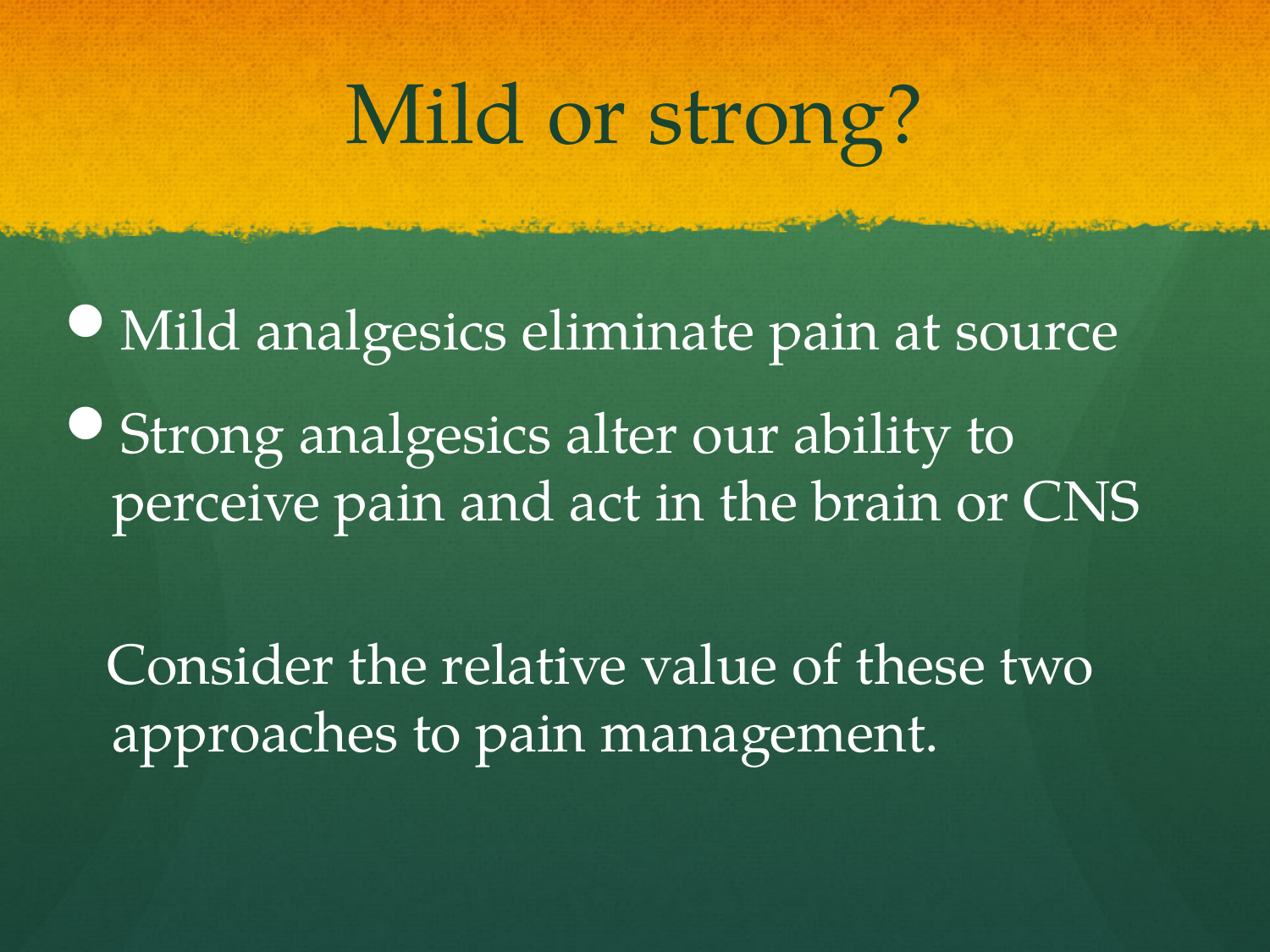

# Mild or strong?
Mild analgesics eliminate pain at source
Strong analgesics alter our ability to perceive pain and act in the brain or CNS

   Consider the relative value of these two approaches to pain management.